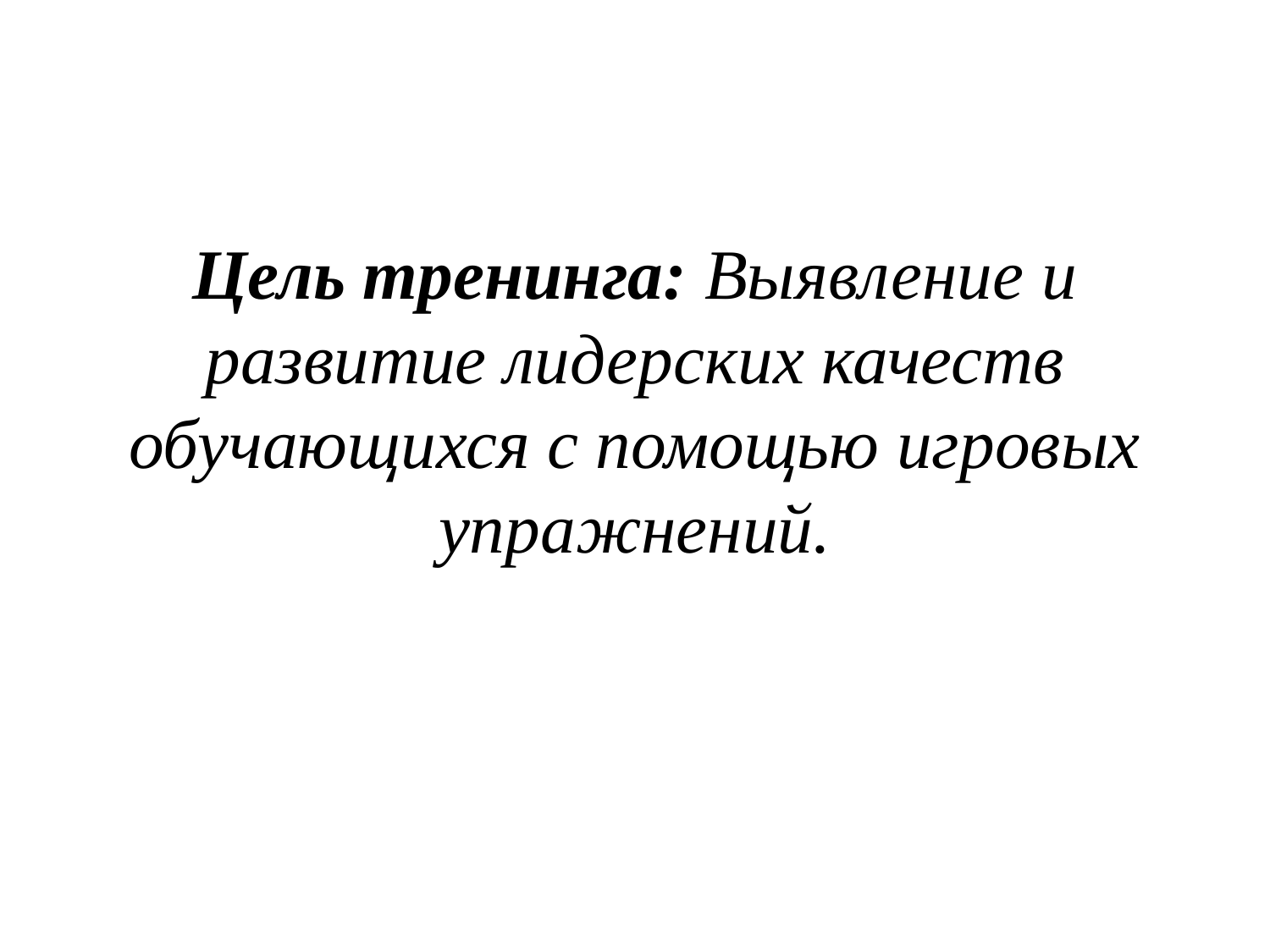

Цель тренинга: Выявление и развитие лидерских качеств обучающихся с помощью игровых упражнений.